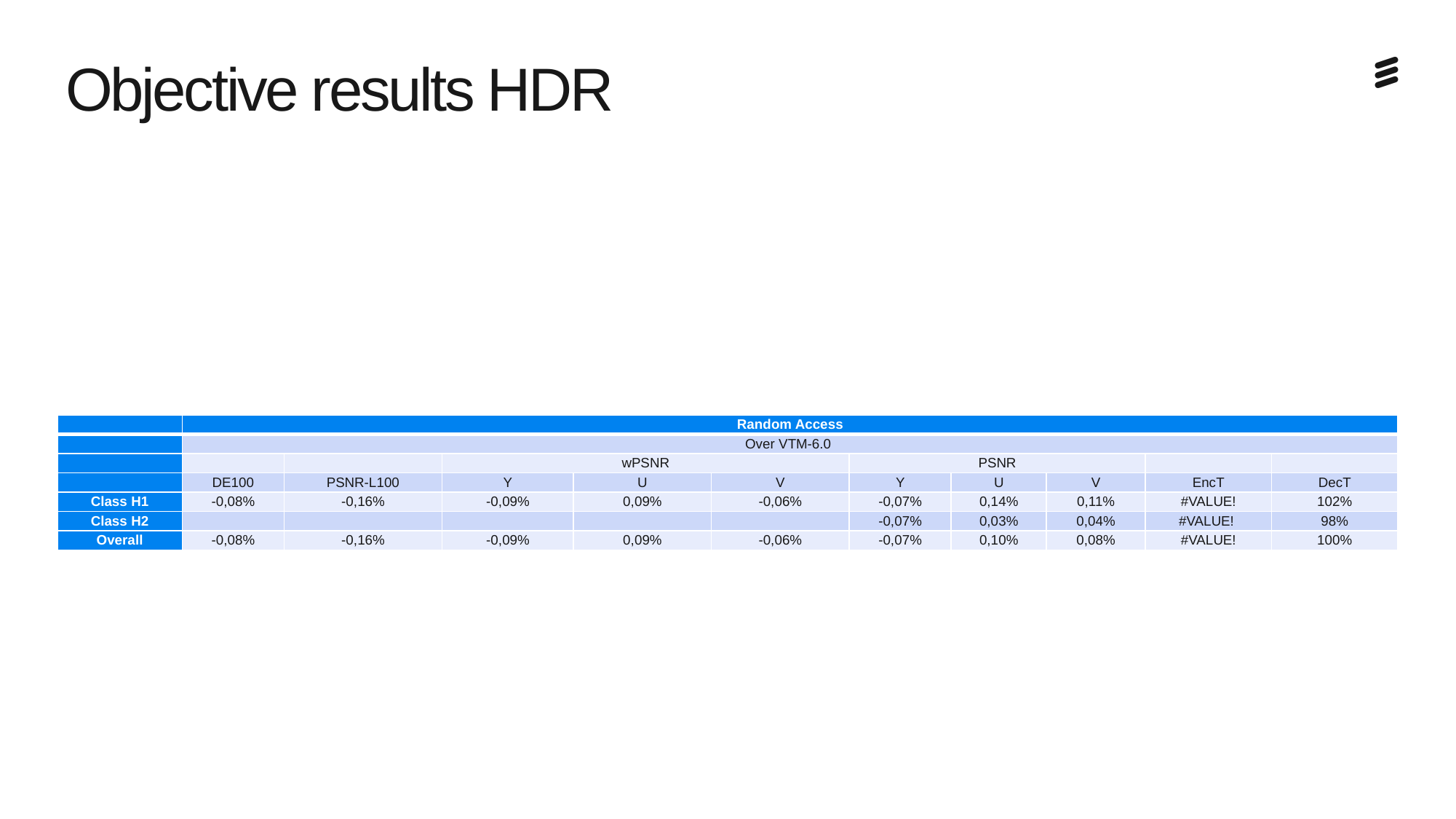

# Objective results HDR
|  | Random Access |  |  |  |  |  |  |  |  |  |
| --- | --- | --- | --- | --- | --- | --- | --- | --- | --- | --- |
|  | Over VTM-6.0 |  |  |  |  |  |  |  |  |  |
|  |  |  | wPSNR |  |  | PSNR |  |  |  |  |
|  | DE100 | PSNR-L100 | Y | U | V | Y | U | V | EncT | DecT |
| Class H1 | -0,08% | -0,16% | -0,09% | 0,09% | -0,06% | -0,07% | 0,14% | 0,11% | #VALUE! | 102% |
| Class H2 |  |  |  |  |  | -0,07% | 0,03% | 0,04% | #VALUE! | 98% |
| Overall | -0,08% | -0,16% | -0,09% | 0,09% | -0,06% | -0,07% | 0,10% | 0,08% | #VALUE! | 100% |